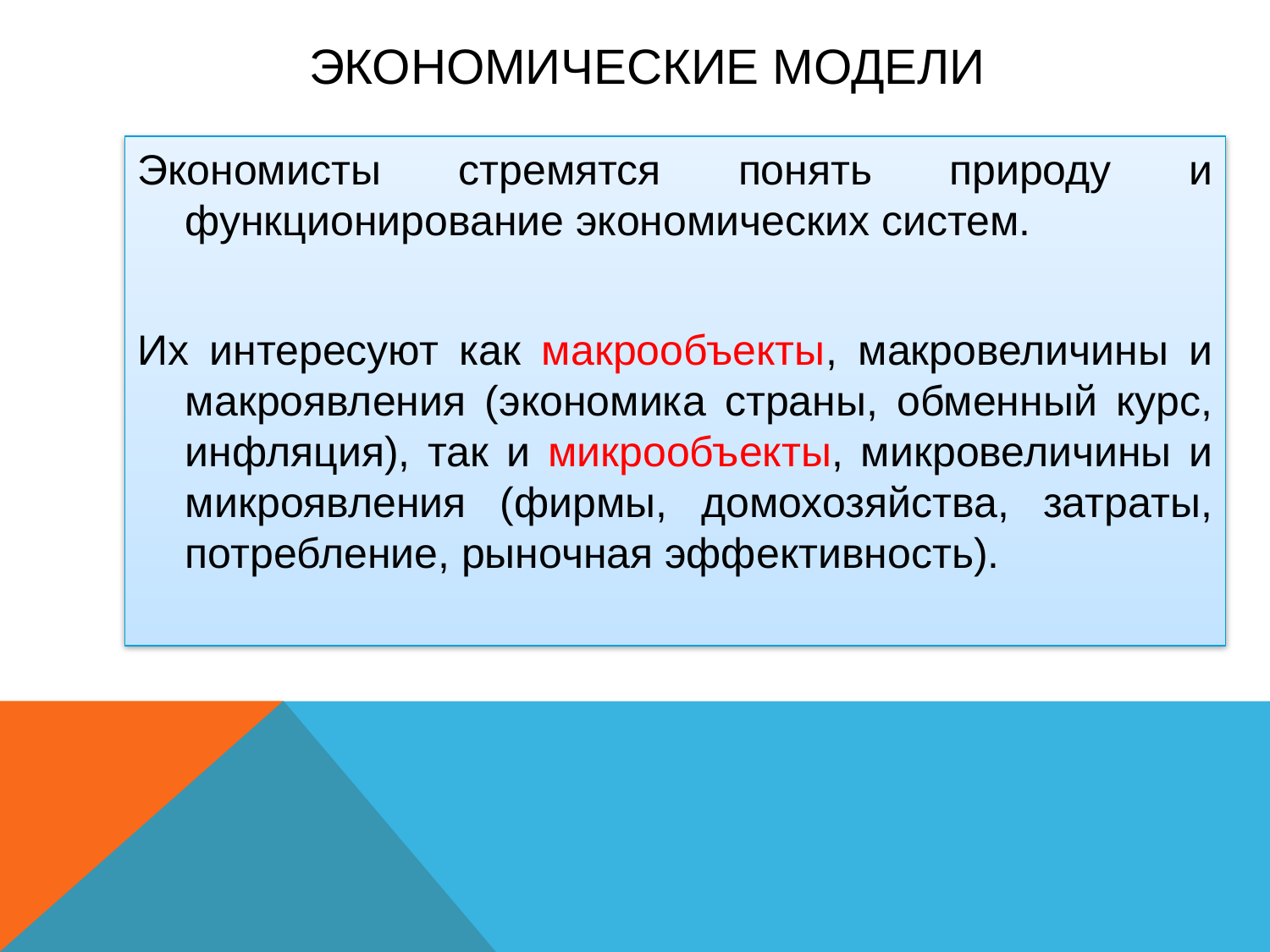

# Экономические модели
Экономисты стремятся понять природу и функционирование экономических систем.

Их интересуют как макрообъекты, макровеличины и макроявления (экономика страны, обменный курс, инфляция), так и микрообъекты, микровеличины и микроявления (фирмы, домохозяйства, затраты, потребление, рыночная эффективность).